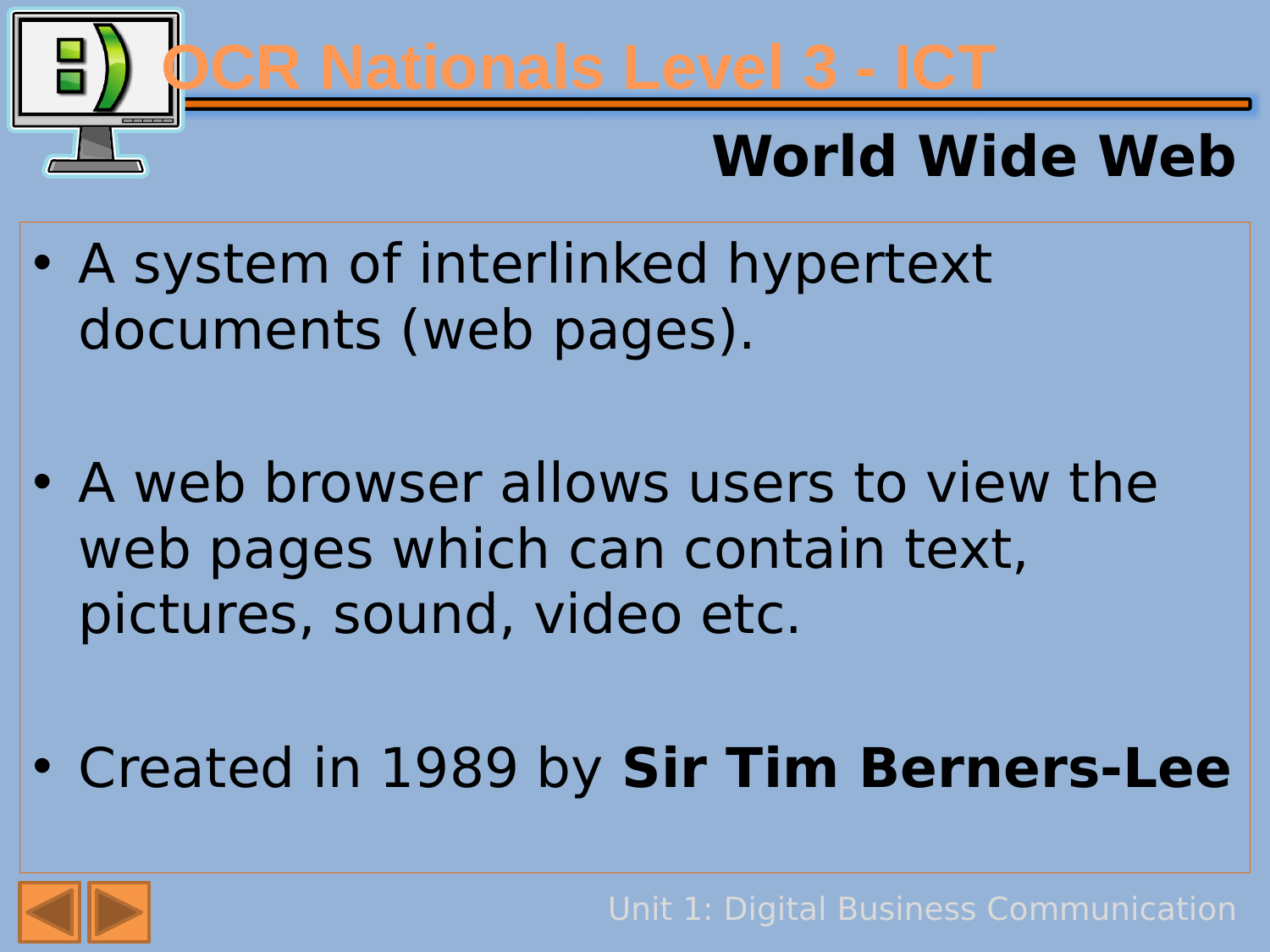

# World Wide Web
A system of interlinked hypertext documents (web pages).

A web browser allows users to view the web pages which can contain text, pictures, sound, video etc.

Created in 1989 by Sir Tim Berners-Lee